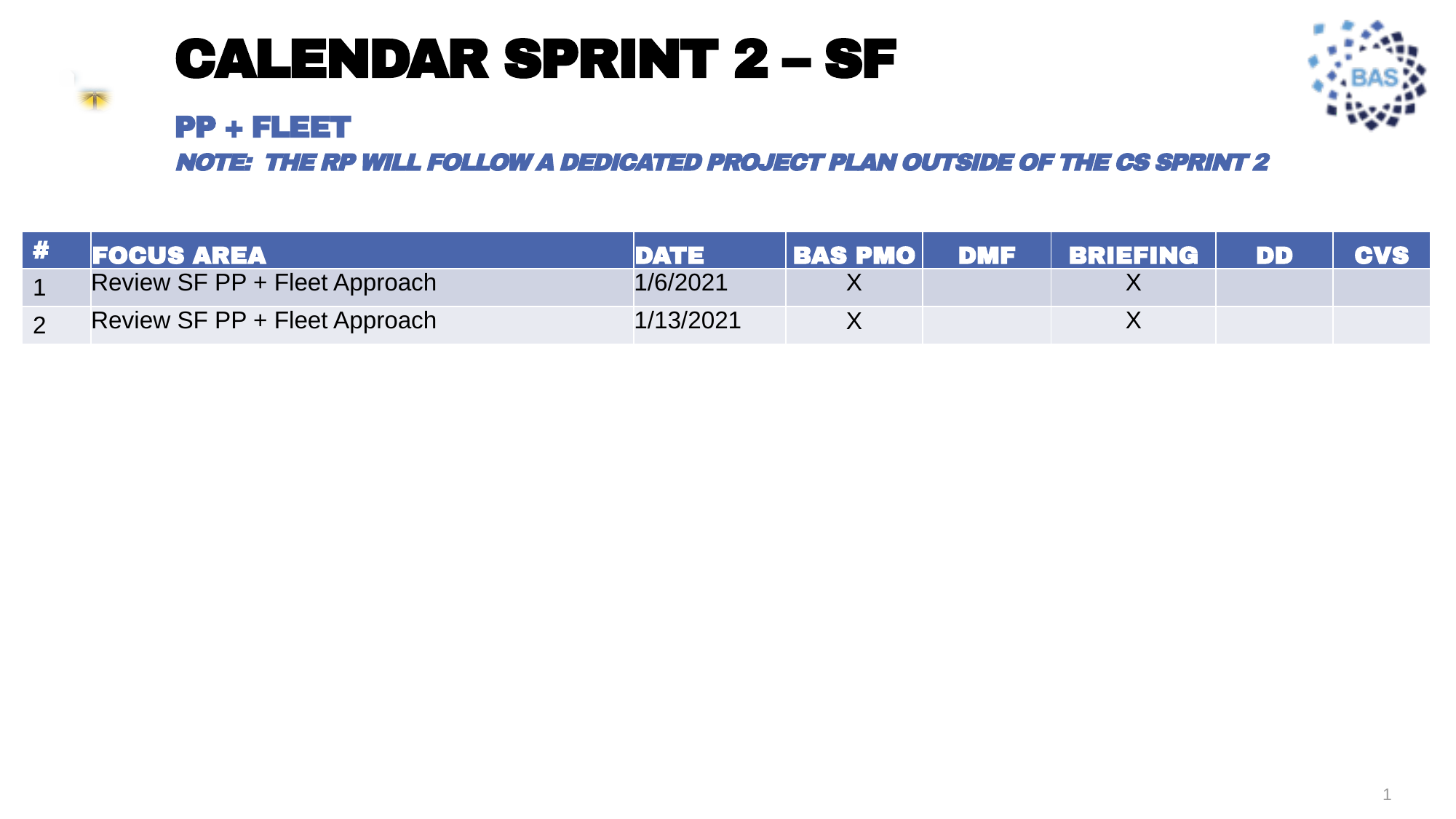

# Calendar sprint 2 – SF
PP + FLEET
Note:  the RP will follow a dedicated project plan outside of the CS Sprint 2
| # | FOCUS AREA | DATE | BAS PMO | DMF | BRIEFING | DD | CVS |
| --- | --- | --- | --- | --- | --- | --- | --- |
| 1 | Review SF PP + Fleet Approach | 1/6/2021 | X |  | X |  |  |
| 2 | Review SF PP + Fleet Approach | 1/13/2021 | X |  | X |  |  |